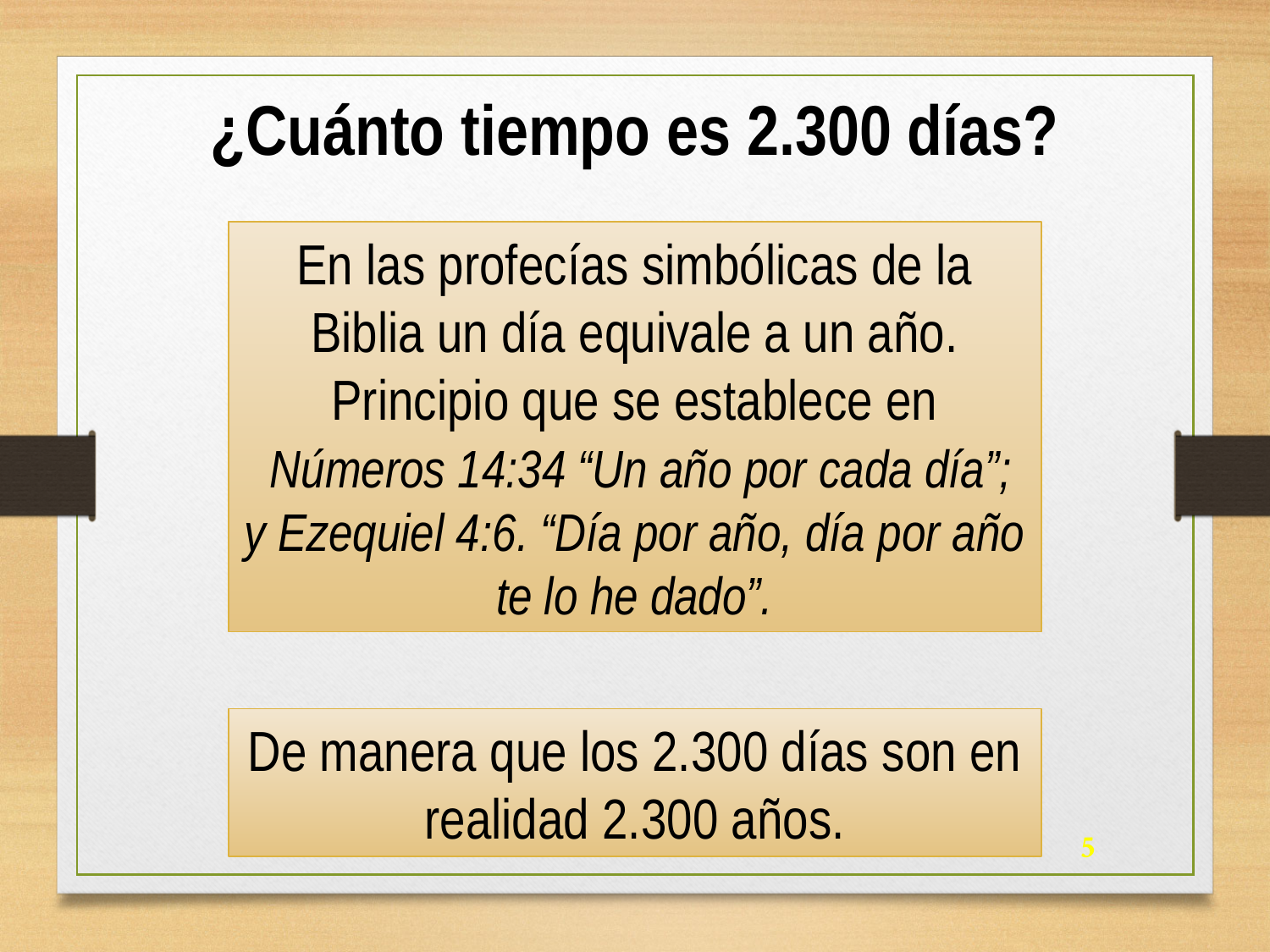

¿Cuánto tiempo es 2.300 días?
En las profecías simbólicas de la Biblia un día equivale a un año. Principio que se establece en
 Números 14:34 “Un año por cada día”; y Ezequiel 4:6. “Día por año, día por año te lo he dado”.
De manera que los 2.300 días son en realidad 2.300 años.
5